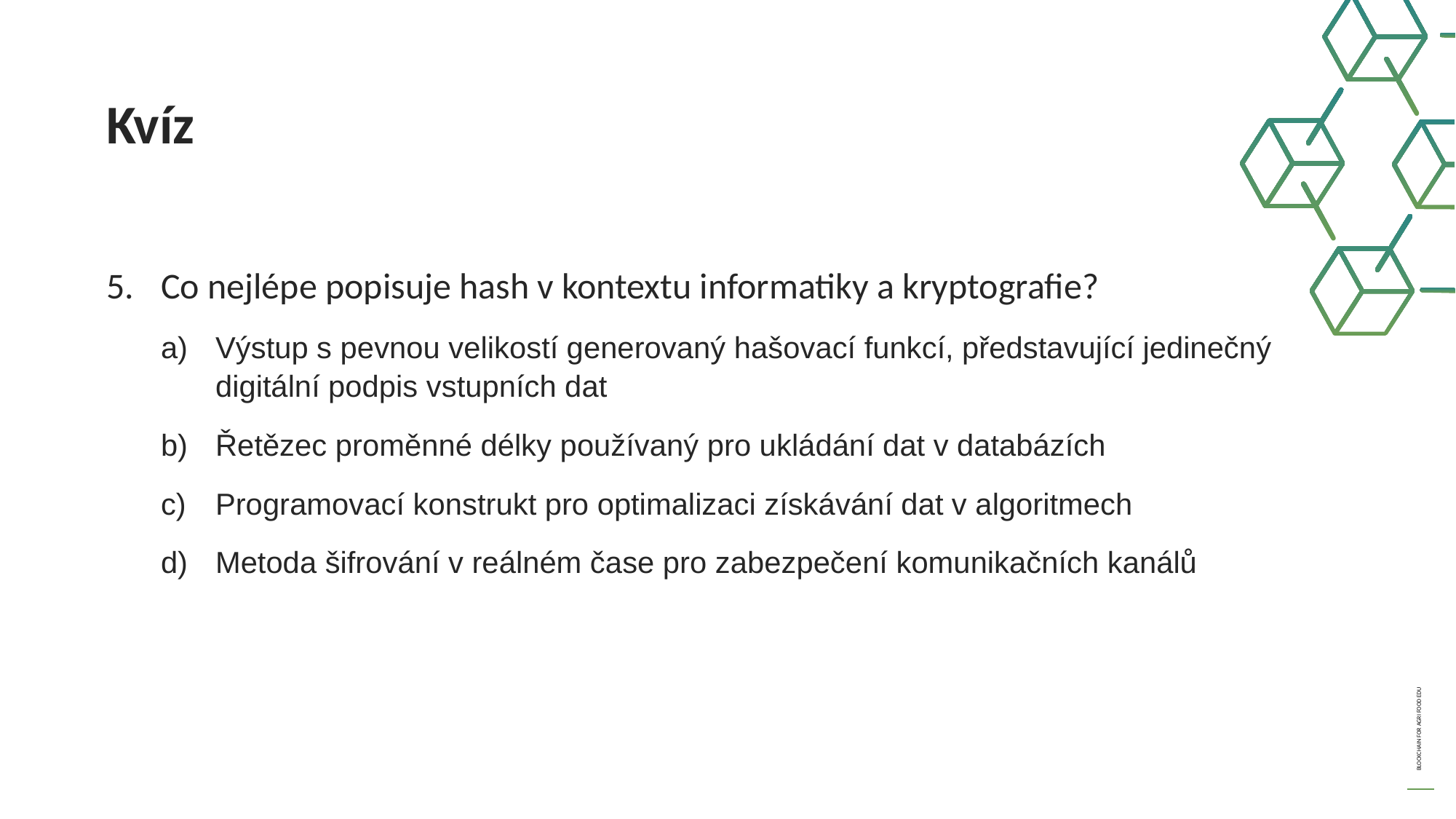

Kvíz
Co nejlépe popisuje hash v kontextu informatiky a kryptografie?
Výstup s pevnou velikostí generovaný hašovací funkcí, představující jedinečný digitální podpis vstupních dat
Řetězec proměnné délky používaný pro ukládání dat v databázích
Programovací konstrukt pro optimalizaci získávání dat v algoritmech
Metoda šifrování v reálném čase pro zabezpečení komunikačních kanálů